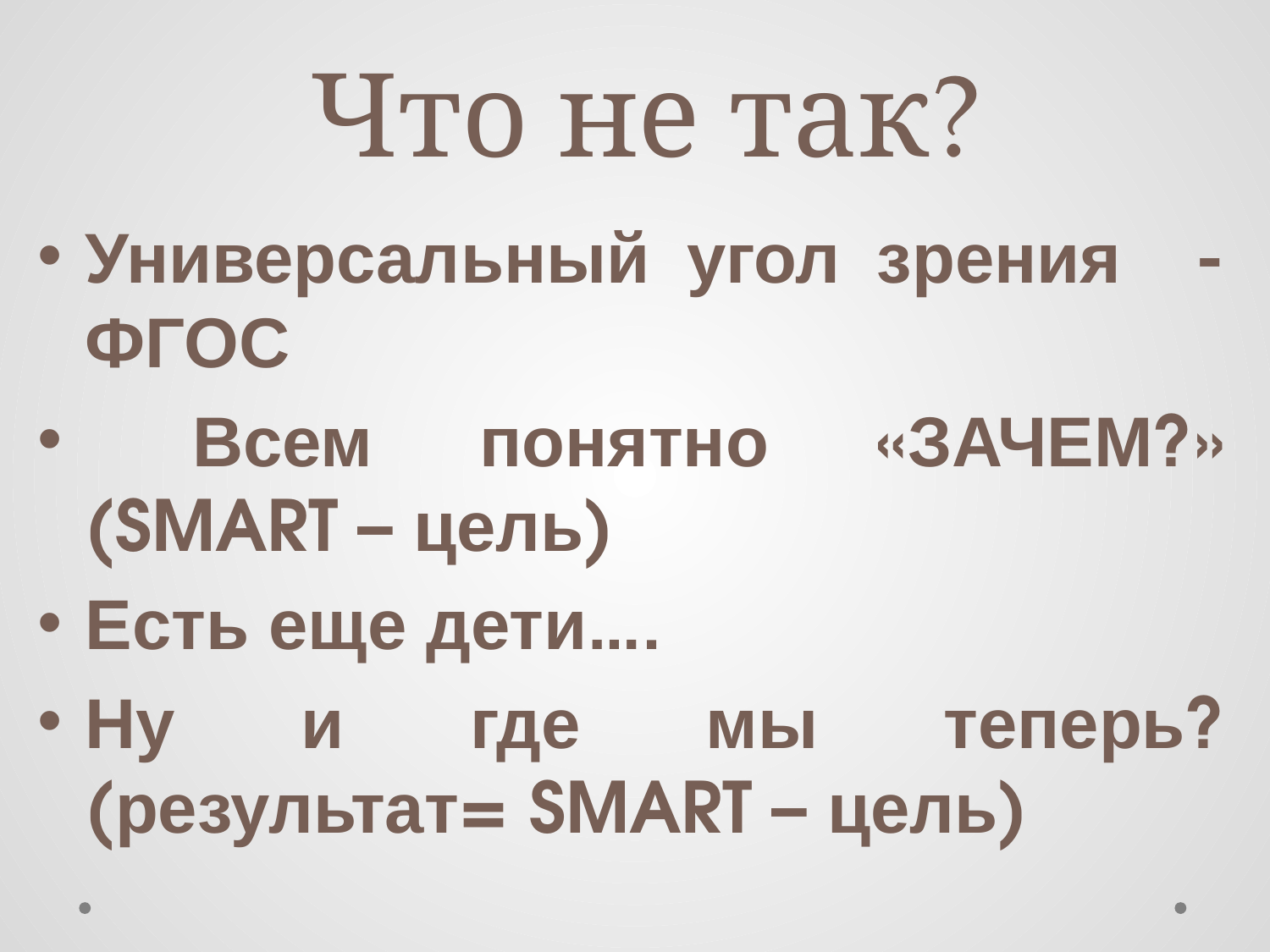

# Что не так?
Универсальный угол зрения  -ФГОС
 Всем понятно «ЗАЧЕМ?» (SMART – цель)
Есть еще дети….
Ну и где мы теперь? (результат= SMART – цель)